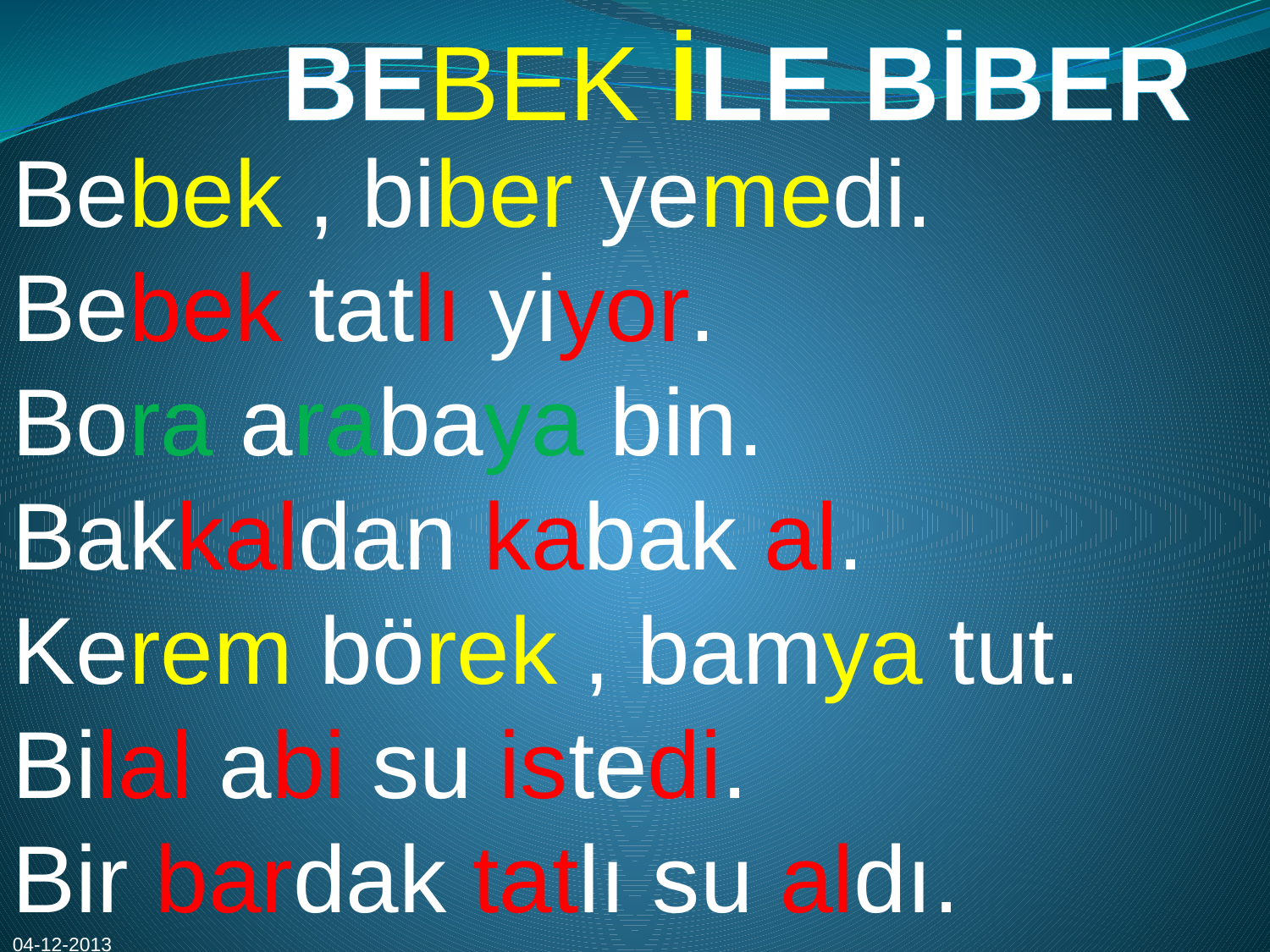

# BEBEK İLE BİBER
Bebek , biber yemedi.
Bebek tatlı yiyor.
Bora arabaya bin.
Bakkaldan kabak al.
Kerem börek , bamya tut.
Bilal abi su istedi.
Bir bardak tatlı su aldı.
04-12-2013